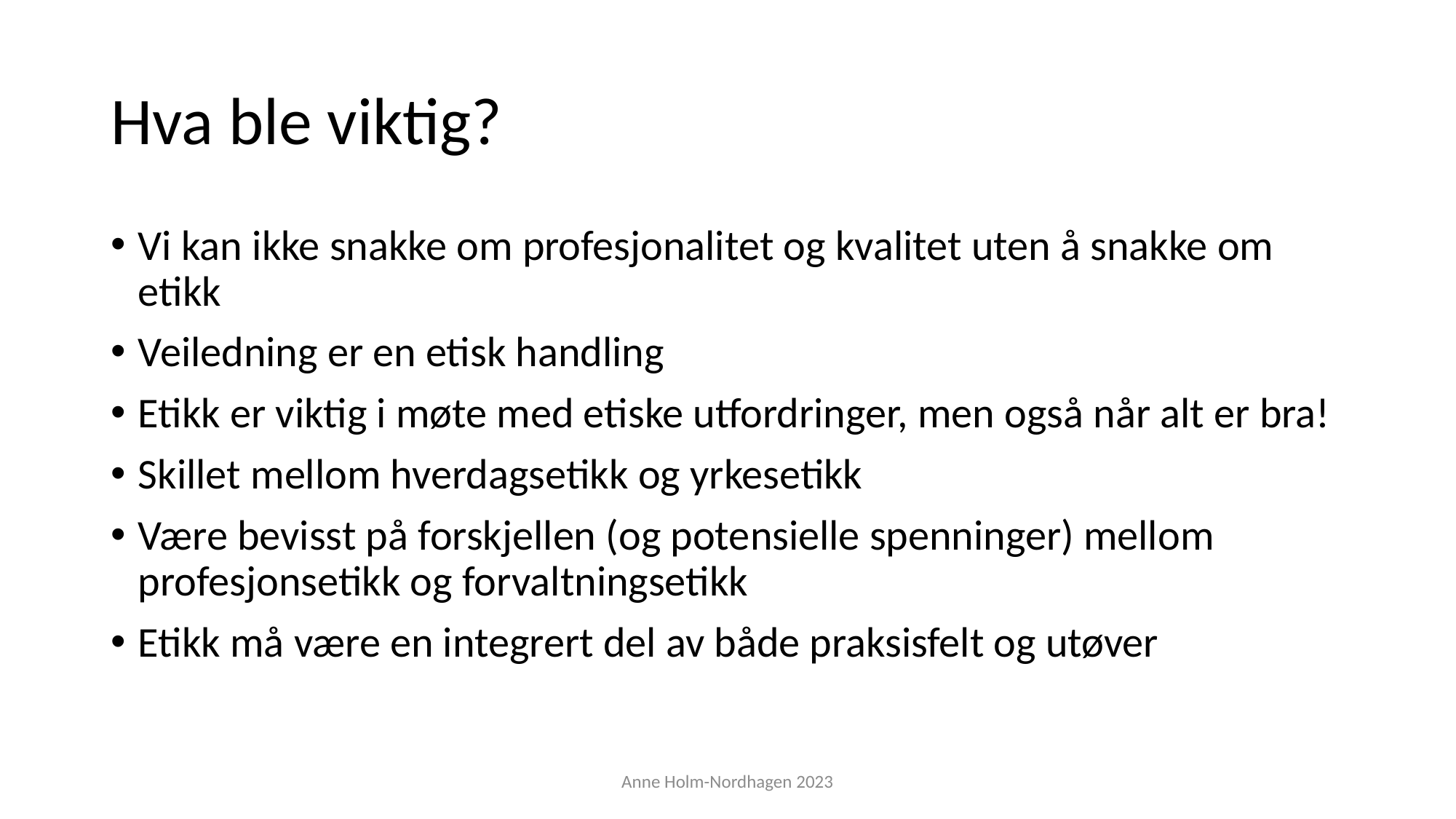

# Hva ble viktig?
Vi kan ikke snakke om profesjonalitet og kvalitet uten å snakke om etikk
Veiledning er en etisk handling
Etikk er viktig i møte med etiske utfordringer, men også når alt er bra!
Skillet mellom hverdagsetikk og yrkesetikk
Være bevisst på forskjellen (og potensielle spenninger) mellom profesjonsetikk og forvaltningsetikk
Etikk må være en integrert del av både praksisfelt og utøver

Anne Holm-Nordhagen 2023